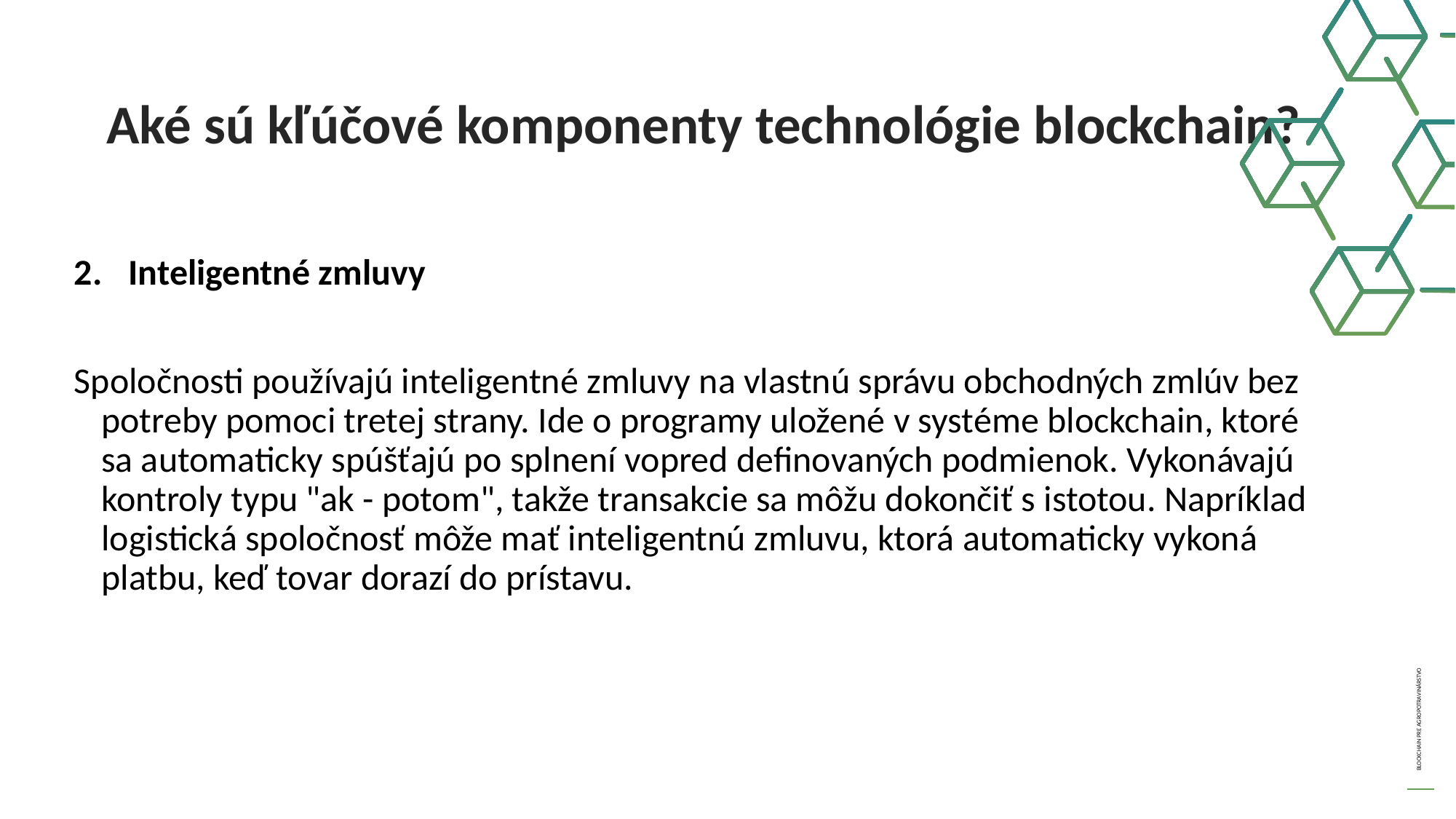

Aké sú kľúčové komponenty technológie blockchain?
Inteligentné zmluvy

Spoločnosti používajú inteligentné zmluvy na vlastnú správu obchodných zmlúv bez potreby pomoci tretej strany. Ide o programy uložené v systéme blockchain, ktoré sa automaticky spúšťajú po splnení vopred definovaných podmienok. Vykonávajú kontroly typu "ak - potom", takže transakcie sa môžu dokončiť s istotou. Napríklad logistická spoločnosť môže mať inteligentnú zmluvu, ktorá automaticky vykoná platbu, keď tovar dorazí do prístavu.